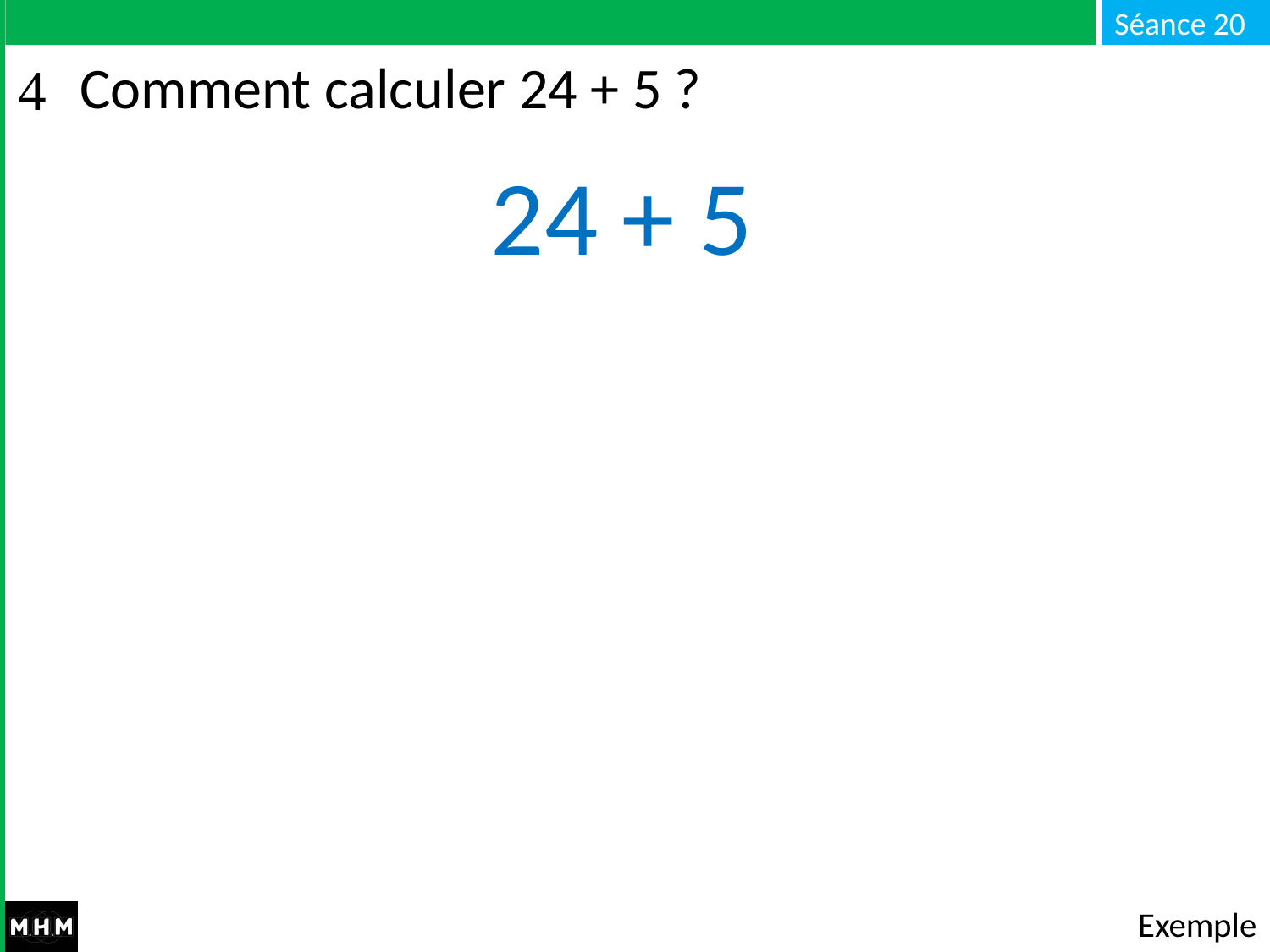

# Comment calculer 24 + 5 ?
24 + 5
Exemple